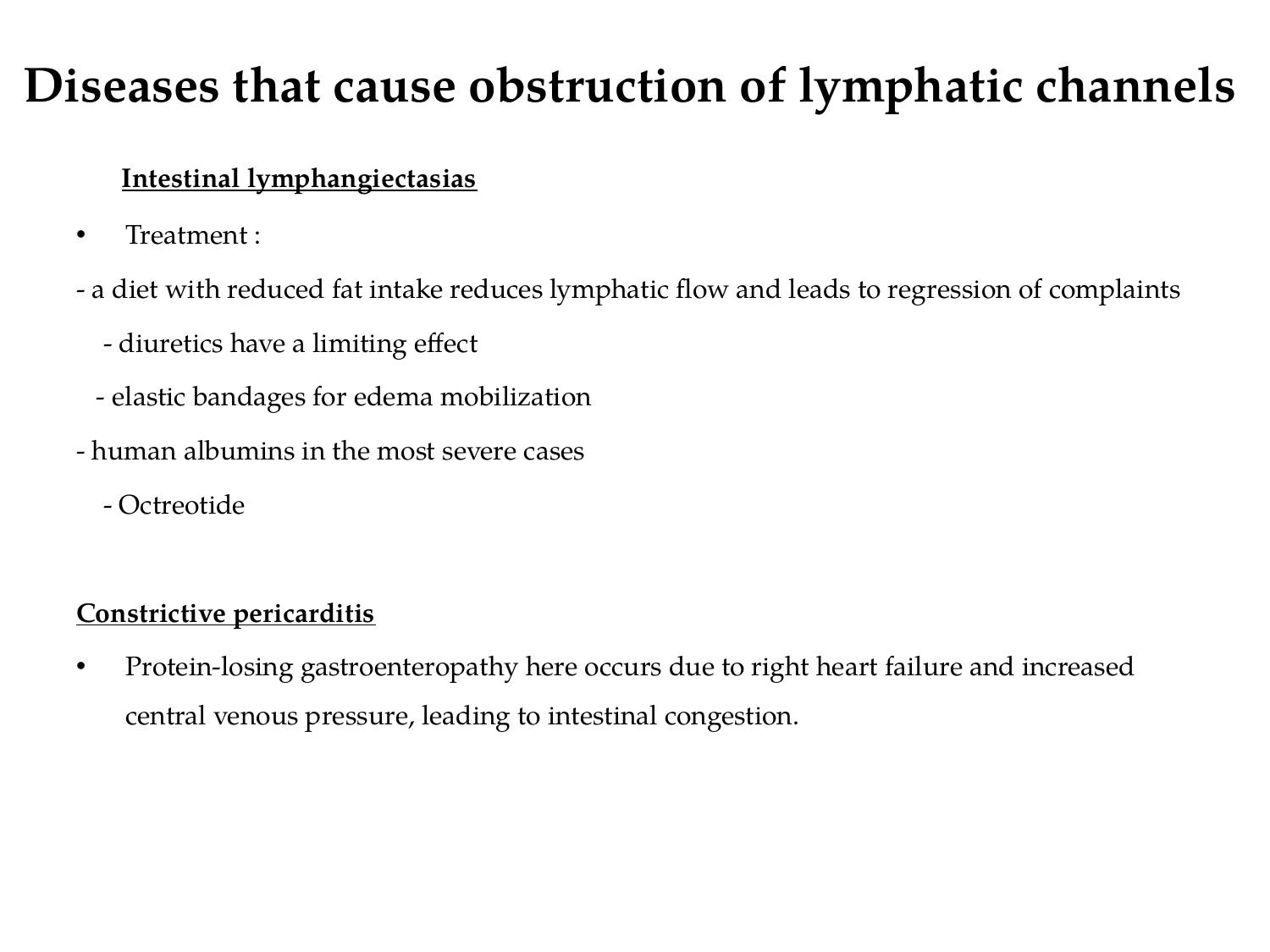

# Diseases that cause obstruction of lymphatic channels
     Intestinal lymphangiectasias
Treatment :
- a diet with reduced fat intake reduces lymphatic flow and leads to regression of complaints
    - diuretics have a limiting effect
   - elastic bandages for edema mobilization
- human albumins in the most severe cases
    - Octreotide

Constrictive pericarditis
Protein-losing gastroenteropathy here occurs due to right heart failure and increased central venous pressure, leading to intestinal congestion.